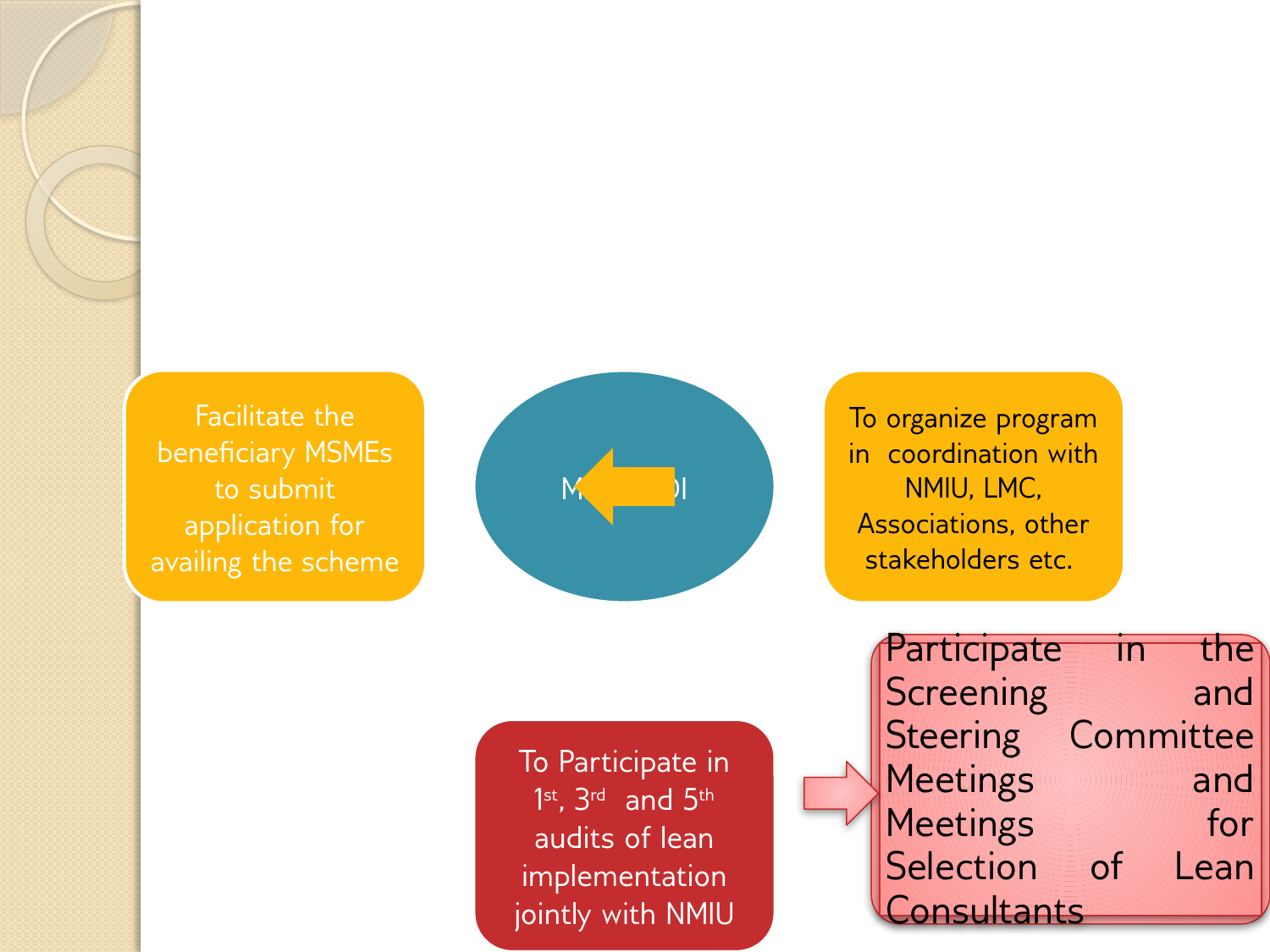

Facilitate the beneficiary MSMEs to submit application for availing the scheme
To Participate in 1st, 3rd  and 5th audits of lean implementation jointly with NMIU
To organize program in  coordination with NMIU, LMC, Associations, other stakeholders etc.
MSME -DI

Participate in the Screening and Steering Committee Meetings and Meetings for Selection of Lean Consultants